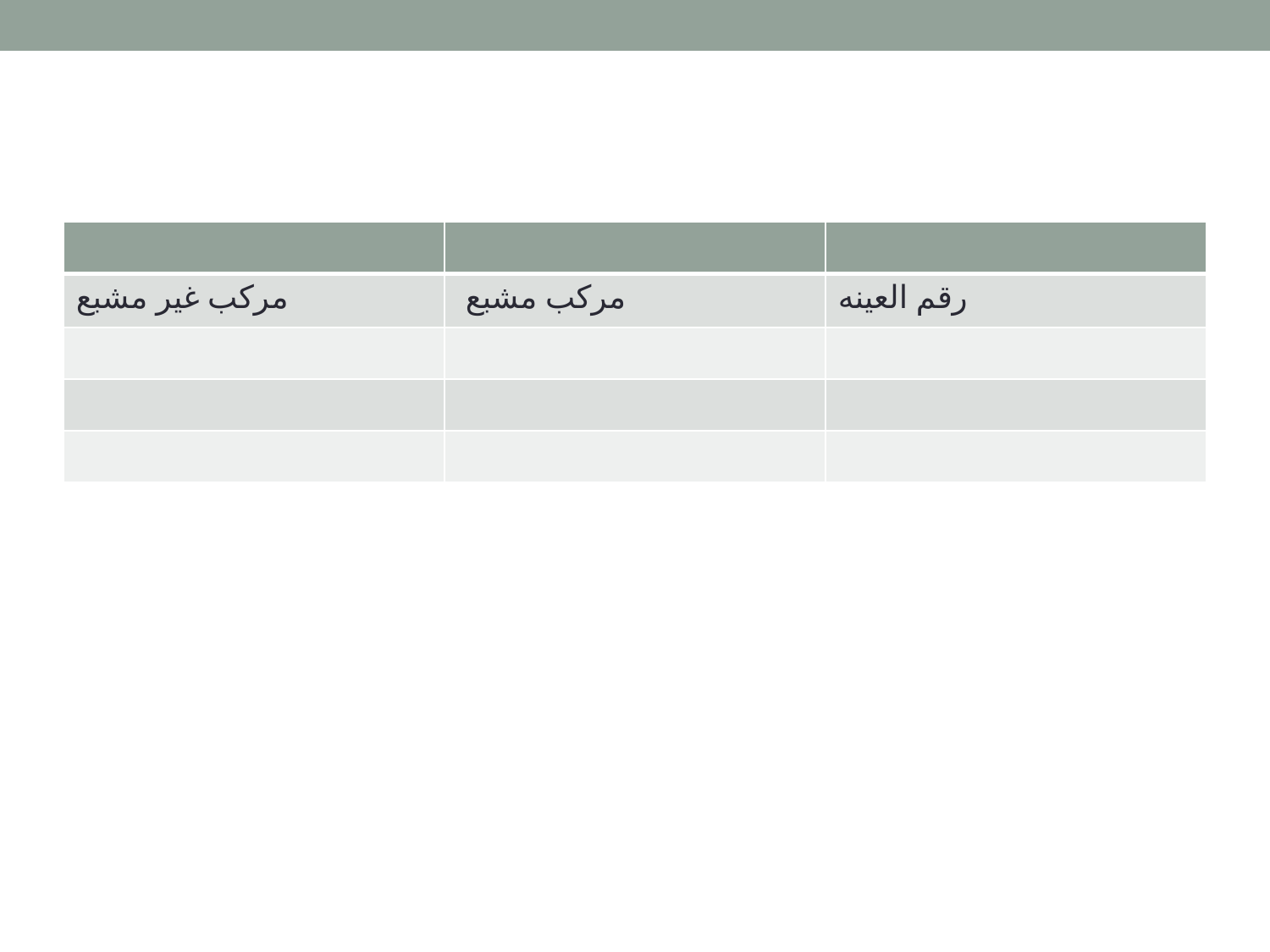

|  |  |  |
| --- | --- | --- |
| مركب غير مشبع | مركب مشبع | رقم العينه |
|  |  |  |
|  |  |  |
|  |  |  |